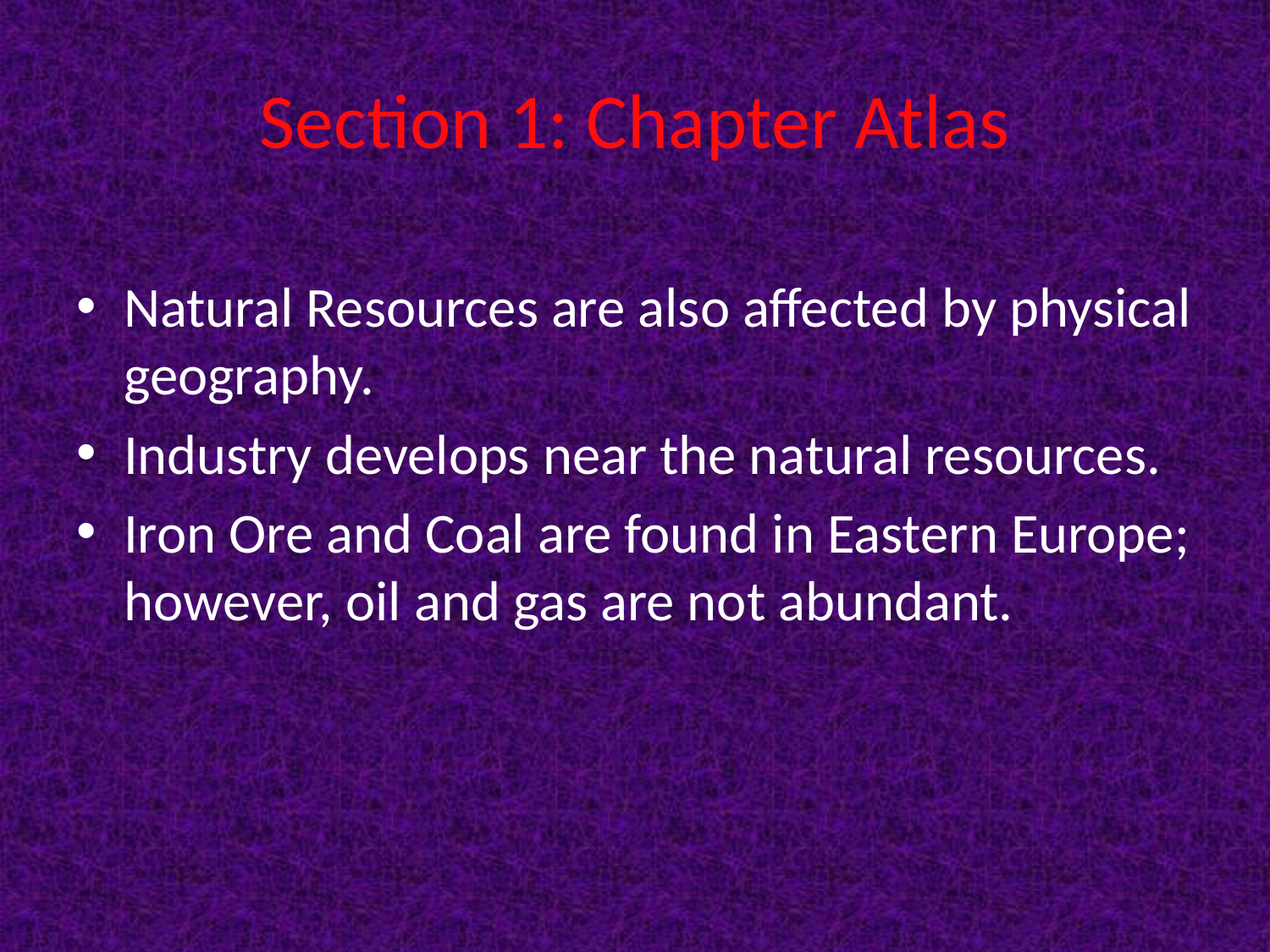

# Section 1: Chapter Atlas
Natural Resources are also affected by physical geography.
Industry develops near the natural resources.
Iron Ore and Coal are found in Eastern Europe; however, oil and gas are not abundant.